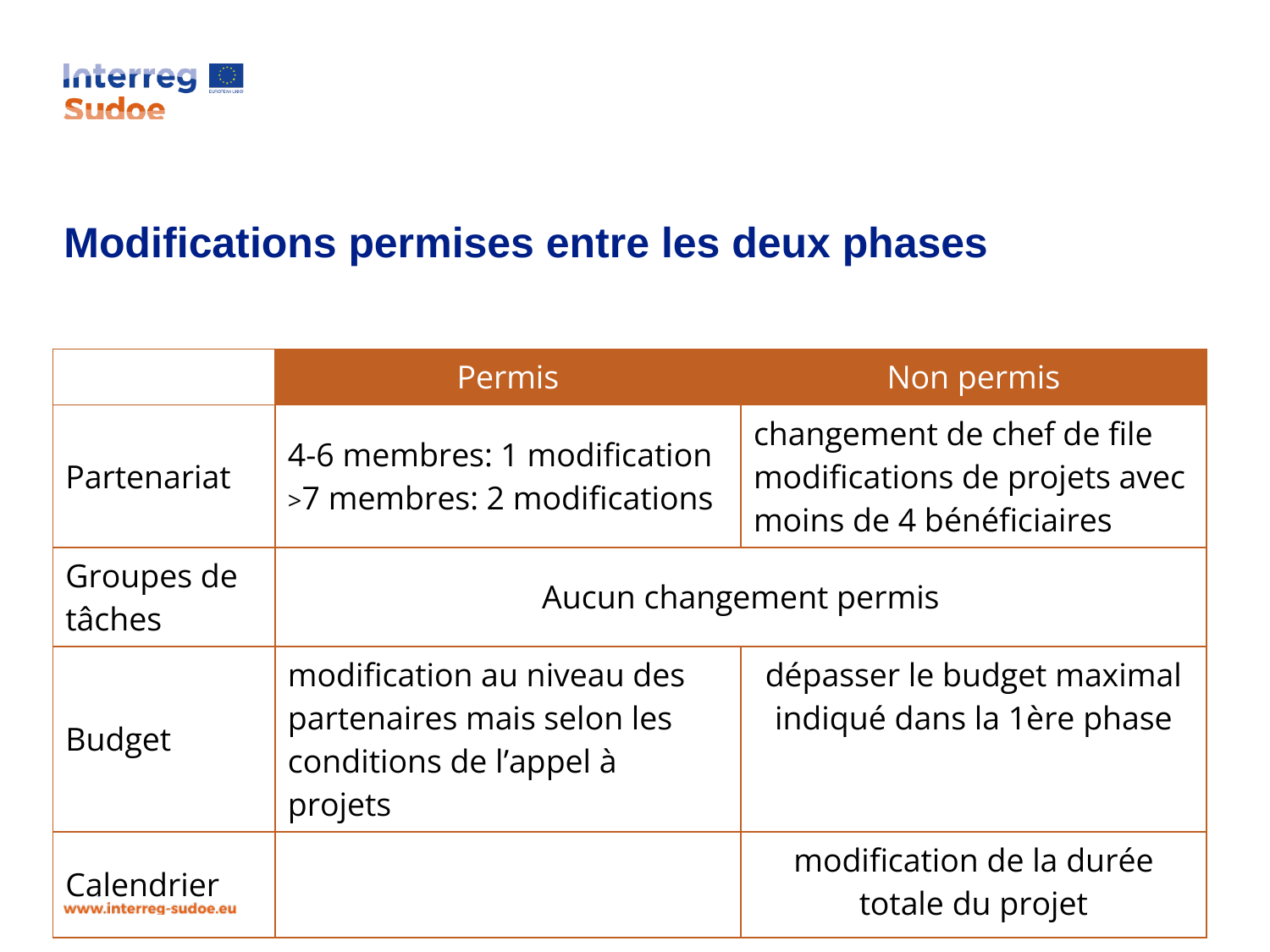

# Modifications permises entre les deux phases
|  | Permis | Non permis |
| --- | --- | --- |
| Partenariat | 4-6 membres: 1 modification >7 membres: 2 modifications | changement de chef de file modifications de projets avec moins de 4 bénéficiaires |
| Groupes de tâches | Aucun changement permis |  |
| Budget | modification au niveau des partenaires mais selon les conditions de l’appel à projets | dépasser le budget maximal indiqué dans la 1ère phase |
| Calendrier |  | modification de la durée totale du projet |